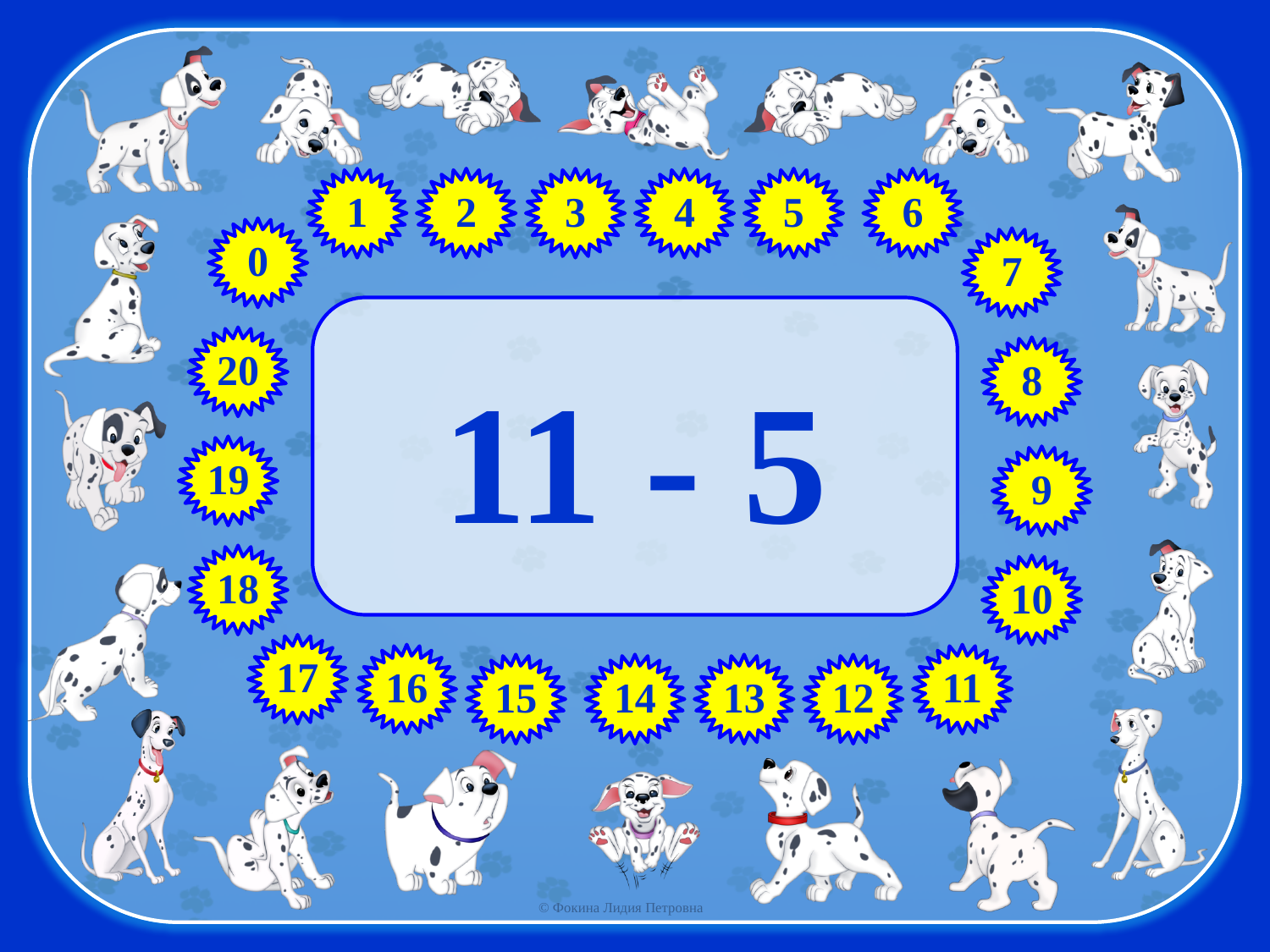

1

2

3

4

5

6

0

7
11 - 5

20

8

19

9

18

10

17

16

11

15

14

13

12